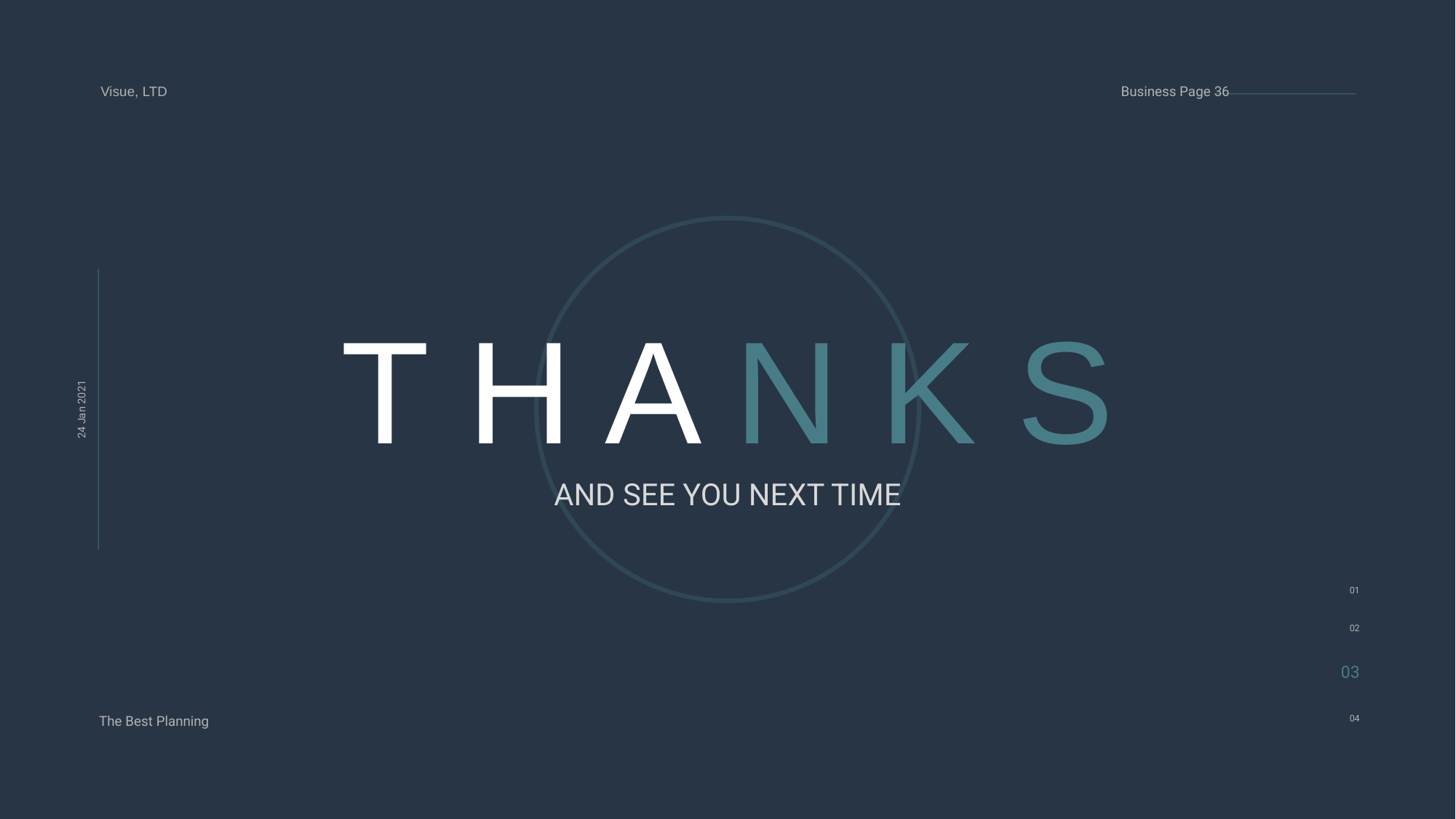

Visue, LTD
Business Page 36

T H A N K S
24 Jan 2021
AND SEE YOU NEXT TIME
01
02
03
04
The Best Planning